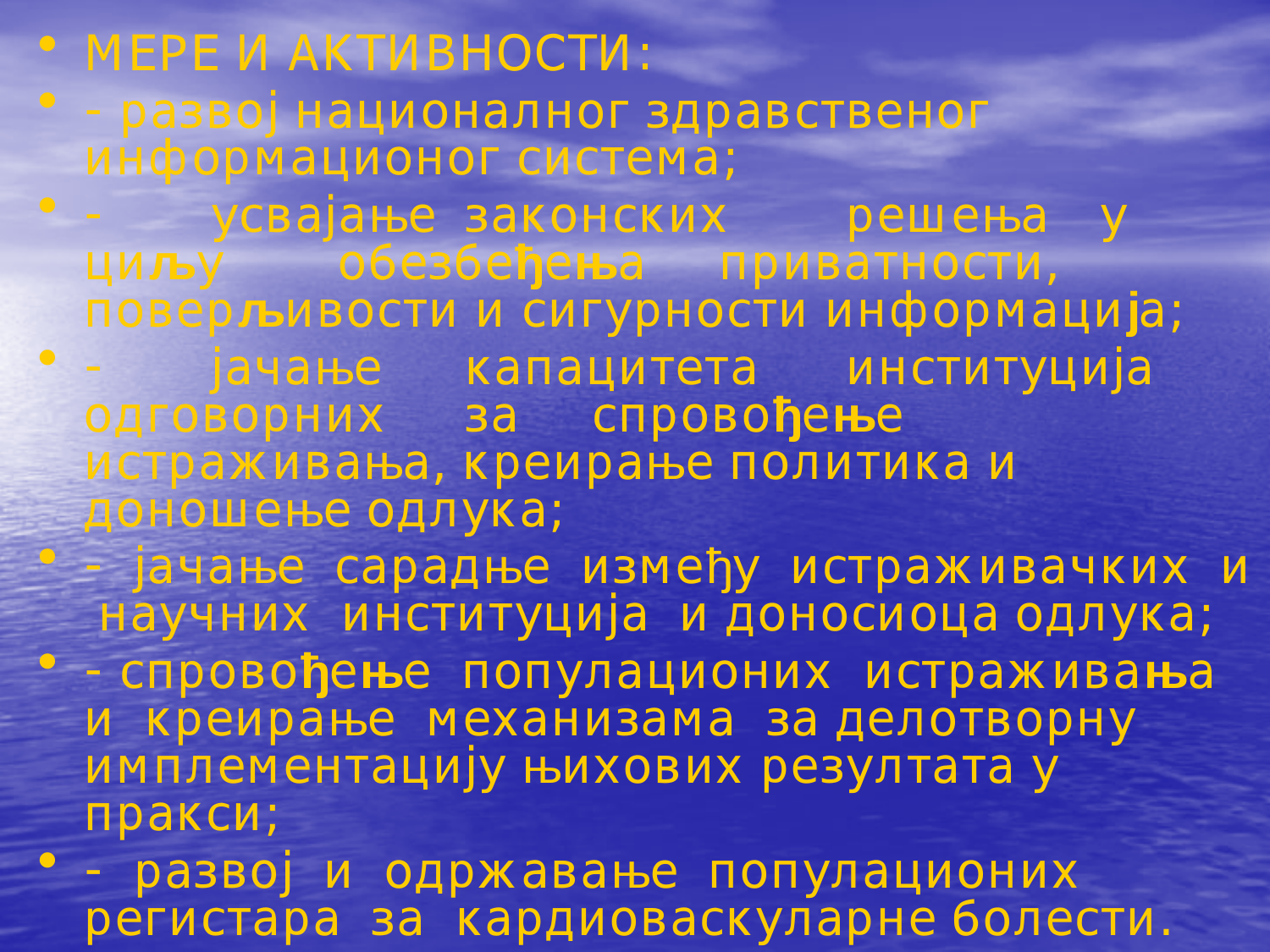

МЕРЕ И АКТИВНОСТИ:
- развој националног здравственог информационог система;
-	усвајање	законских	решења	у	циљу	обезбеђења	приватности, поверљивости и сигурности информација;
-	јачање	капацитета	институција	одговорних	за	спровођење истраживања, креирање политика и доношење одлука;
-  јачање  сарадње  између  истраживачких  и  научних  институција  и доносиоца одлука;
- спровођење  популационих  истраживања  и  креирање  механизама  за делотворну имплементацију њихових резултата у пракси;
-  развој  и  одржавање  популационих  регистара  за  кардиоваскуларне болести.